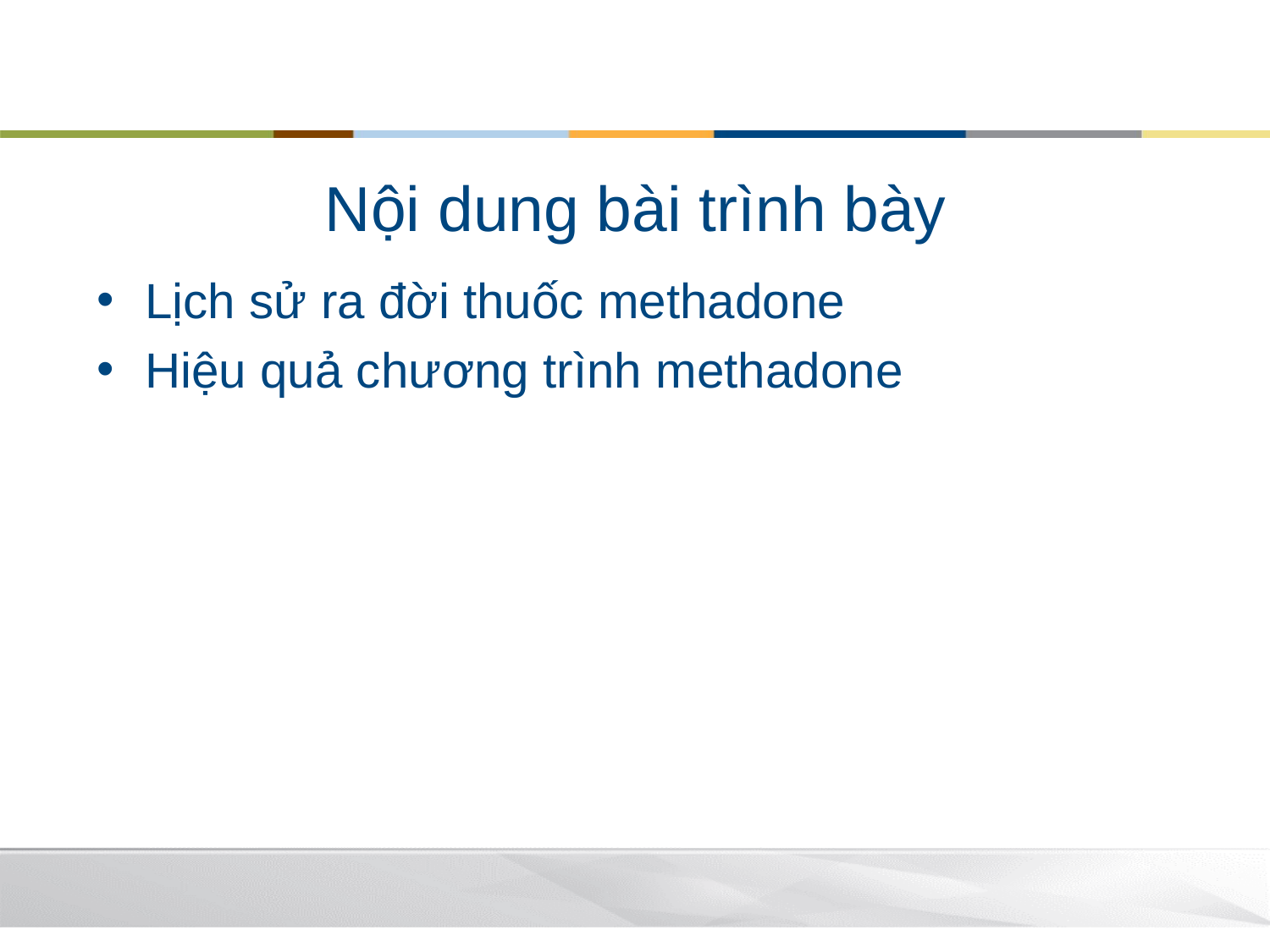

# Nội dung bài trình bày
Lịch sử ra đời thuốc methadone
Hiệu quả chương trình methadone